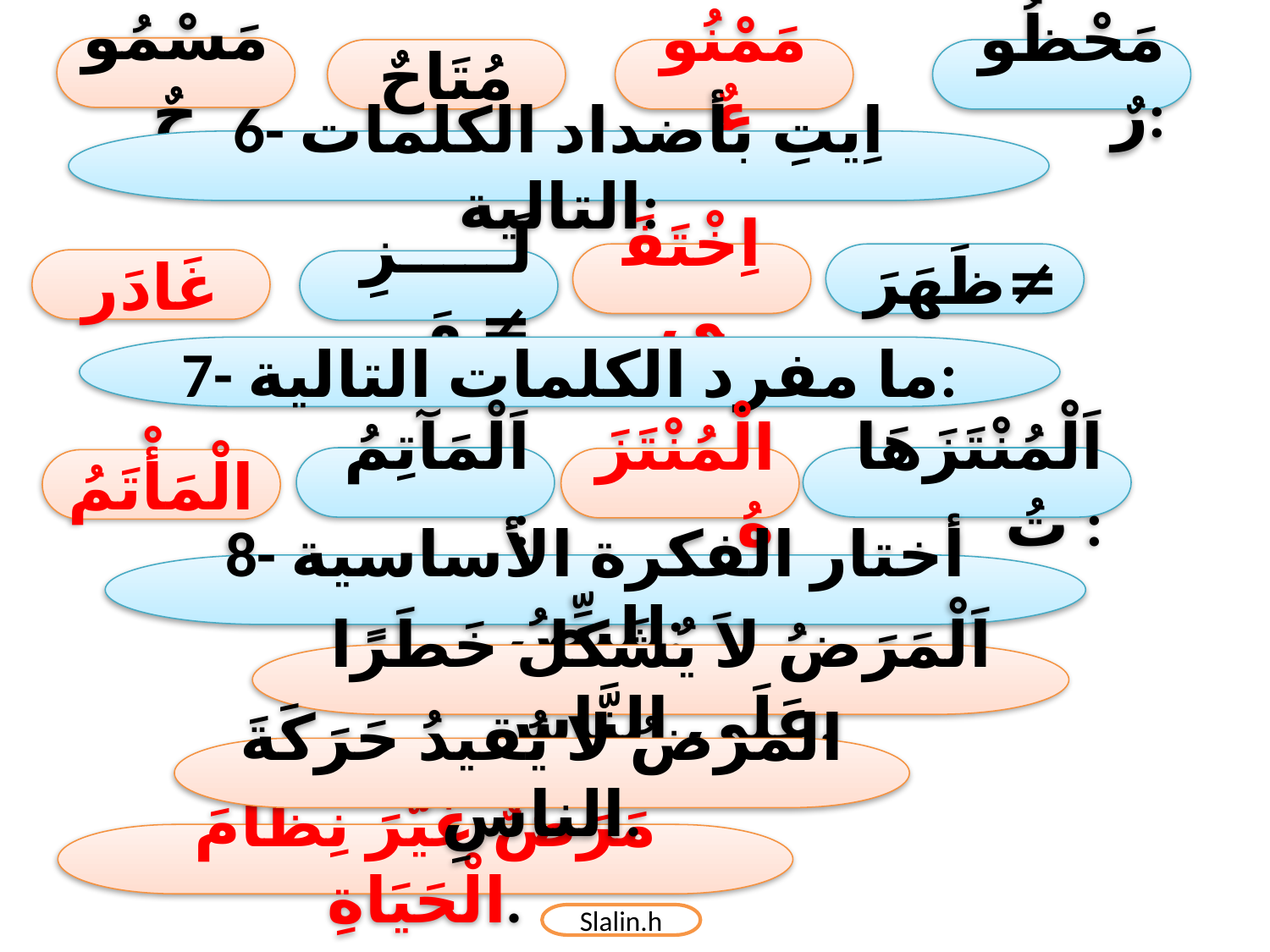

مَسْمُوحٌ
مُتَاحٌ
مَمْنُوعٌ
مَحْظُورٌ:
6- اِيتِ بأضداد الكلمات التالية:
اِخْتَفَى
ظَهَرَ≠
غَادَر
لَـــــزِمَ ≠
7- ما مفرد الكلمات التالية:
اَلْمَآتِمُ :
اَلْمُنْتَزَهَاتُ :
الْمُنْتَزَهُ
الْمَأْتَمُ
8- أختار الفكرة الأساسية للنص:
اَلْمَرَضُ لاَ يُشَكِّلُ خَطَرًا عَلَى النَّاسِ.
المرضُ لا يُقيدُ حَرَكَةَ الناسِ.
مَرَضٌ غَيَّرَ نِظامَ الْحَيَاةِ.
Slalin.h